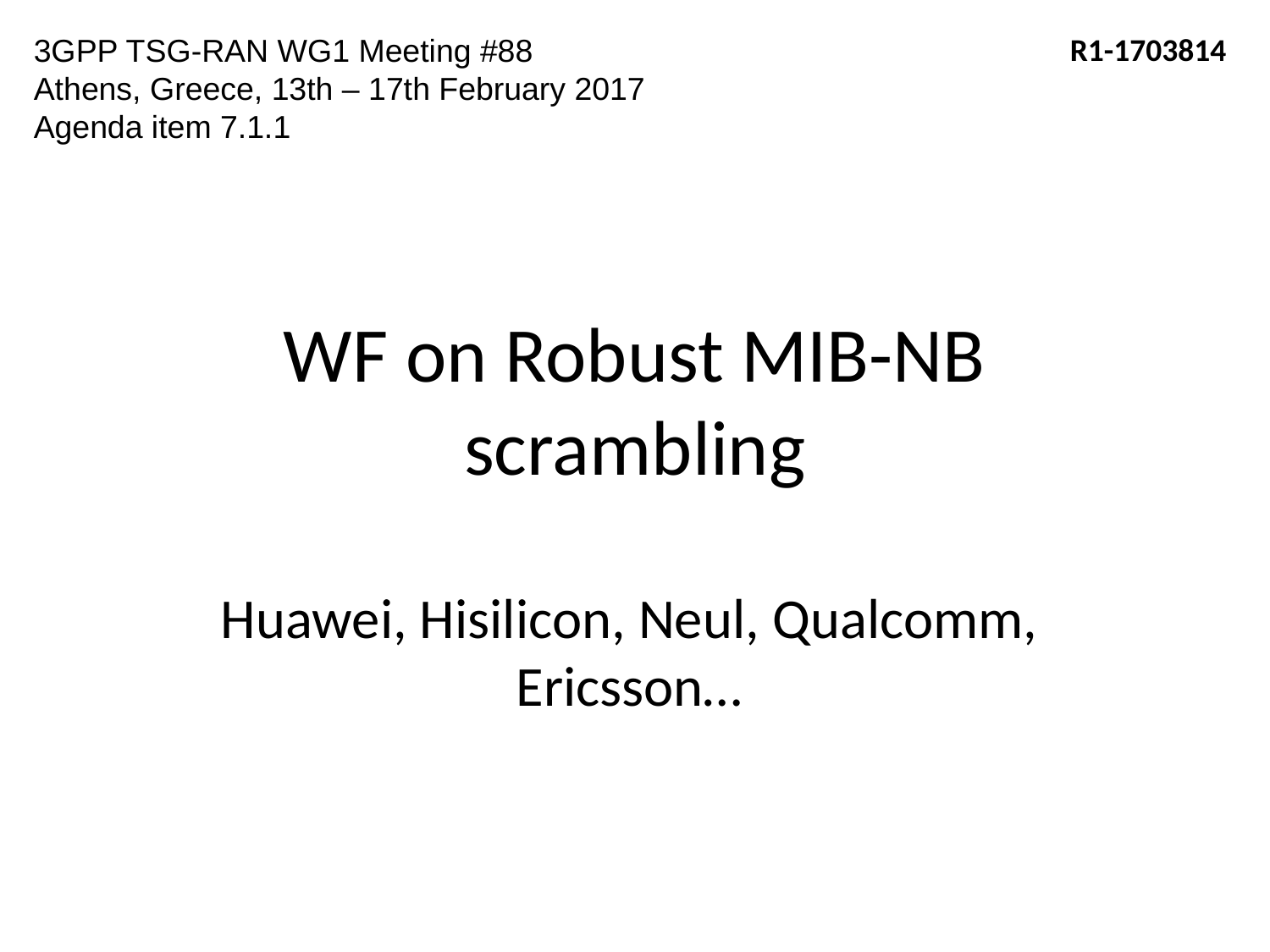

R1-1703814
3GPP TSG-RAN WG1 Meeting #88
Athens, Greece, 13th – 17th February 2017
Agenda item 7.1.1
# WF on Robust MIB-NB scrambling
Huawei, Hisilicon, Neul, Qualcomm, Ericsson…